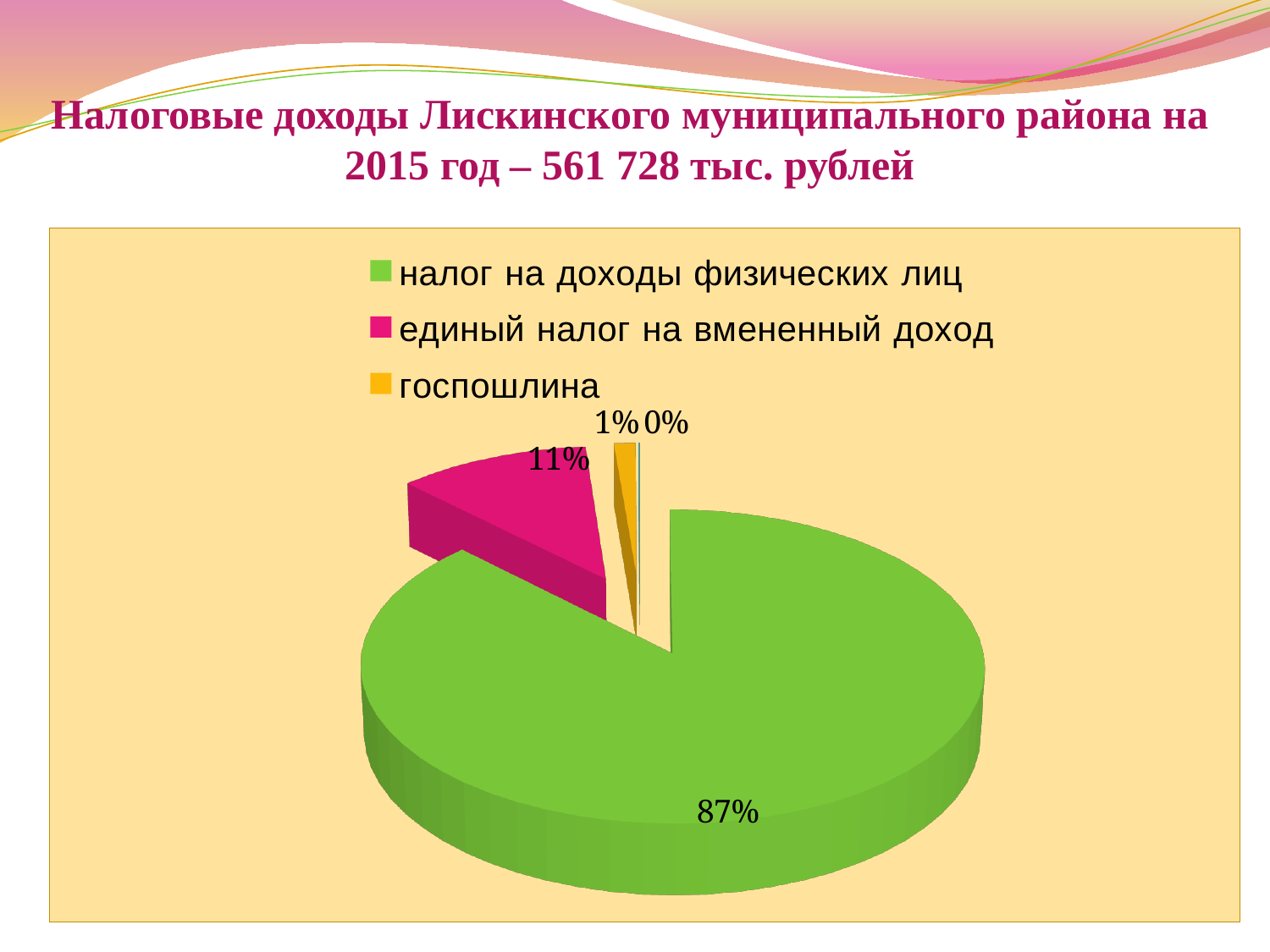

# Налоговые доходы Лискинского муниципального района на 2015 год – 561 728 тыс. рублей

[unsupported chart]